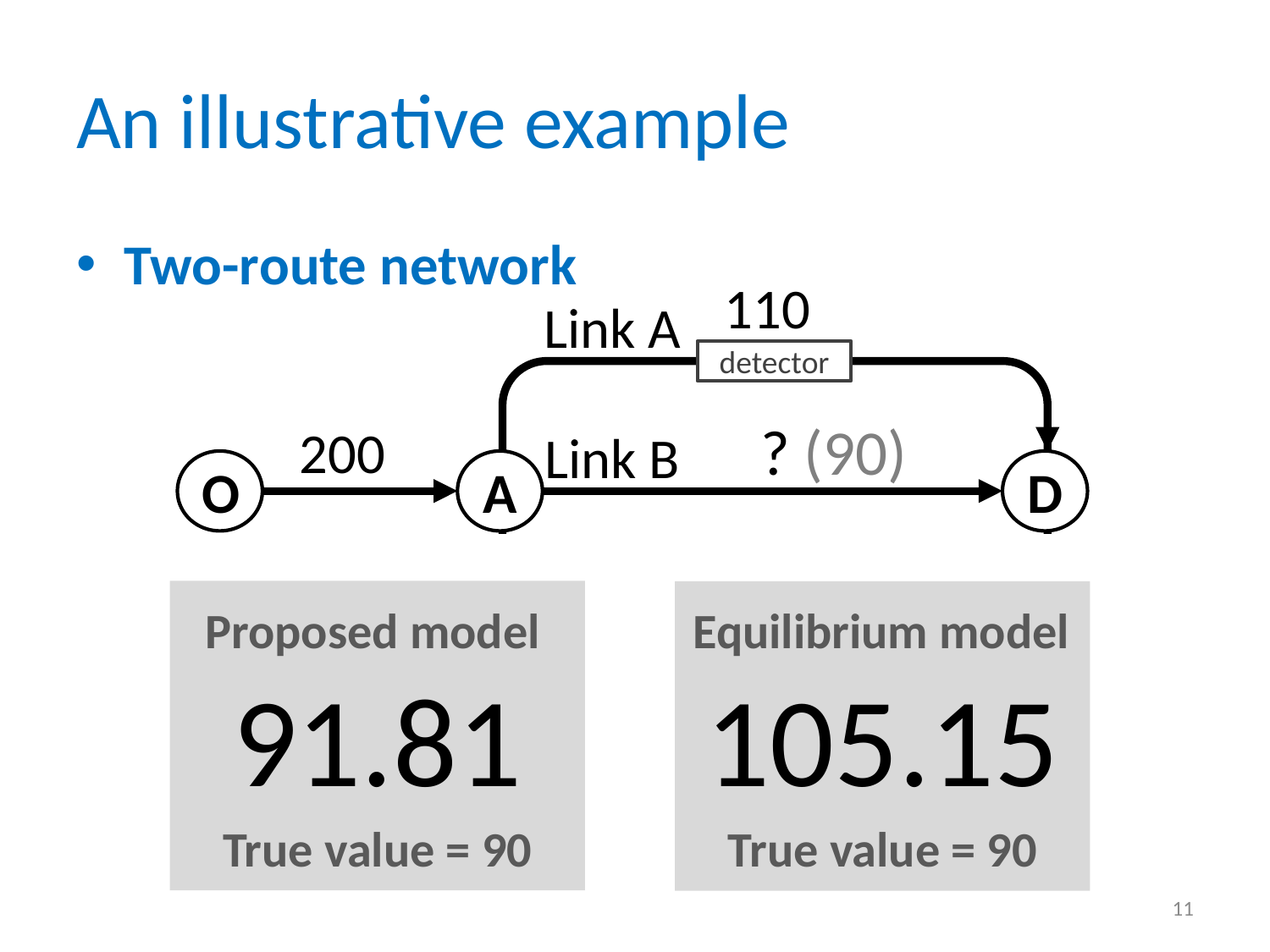

# An illustrative example
Two-route network
110
Link A
detector

O
A
D
? (90)

200
Link B
91.81
Proposed model
True value = 90
105.15
Equilibrium model
True value = 90
11